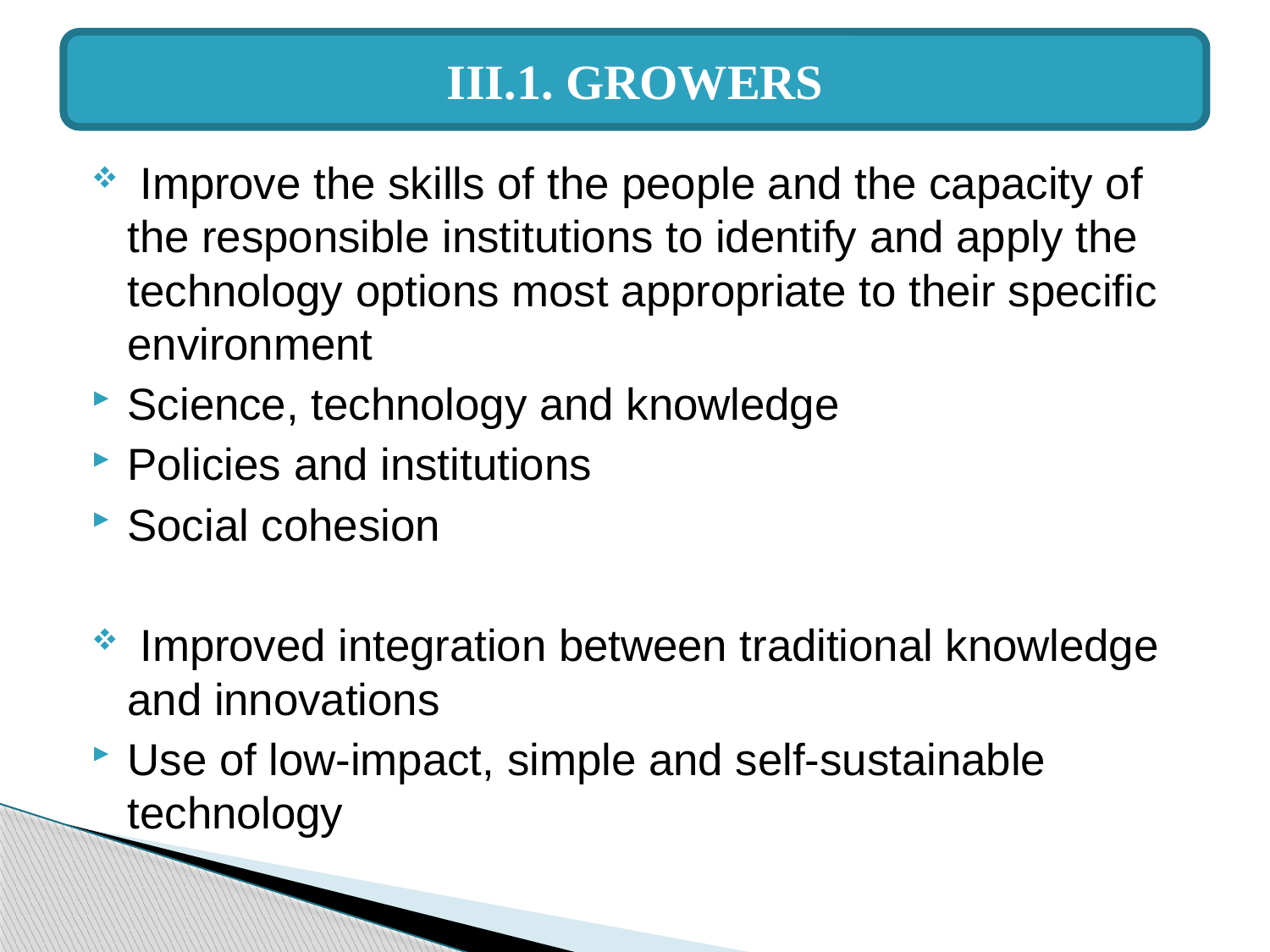

#
III.1. GROWERS
 Improve the skills of the people and the capacity of the responsible institutions to identify and apply the technology options most appropriate to their specific environment
Science, technology and knowledge
Policies and institutions
Social cohesion

 Improved integration between traditional knowledge and innovations
Use of low-impact, simple and self-sustainable technology